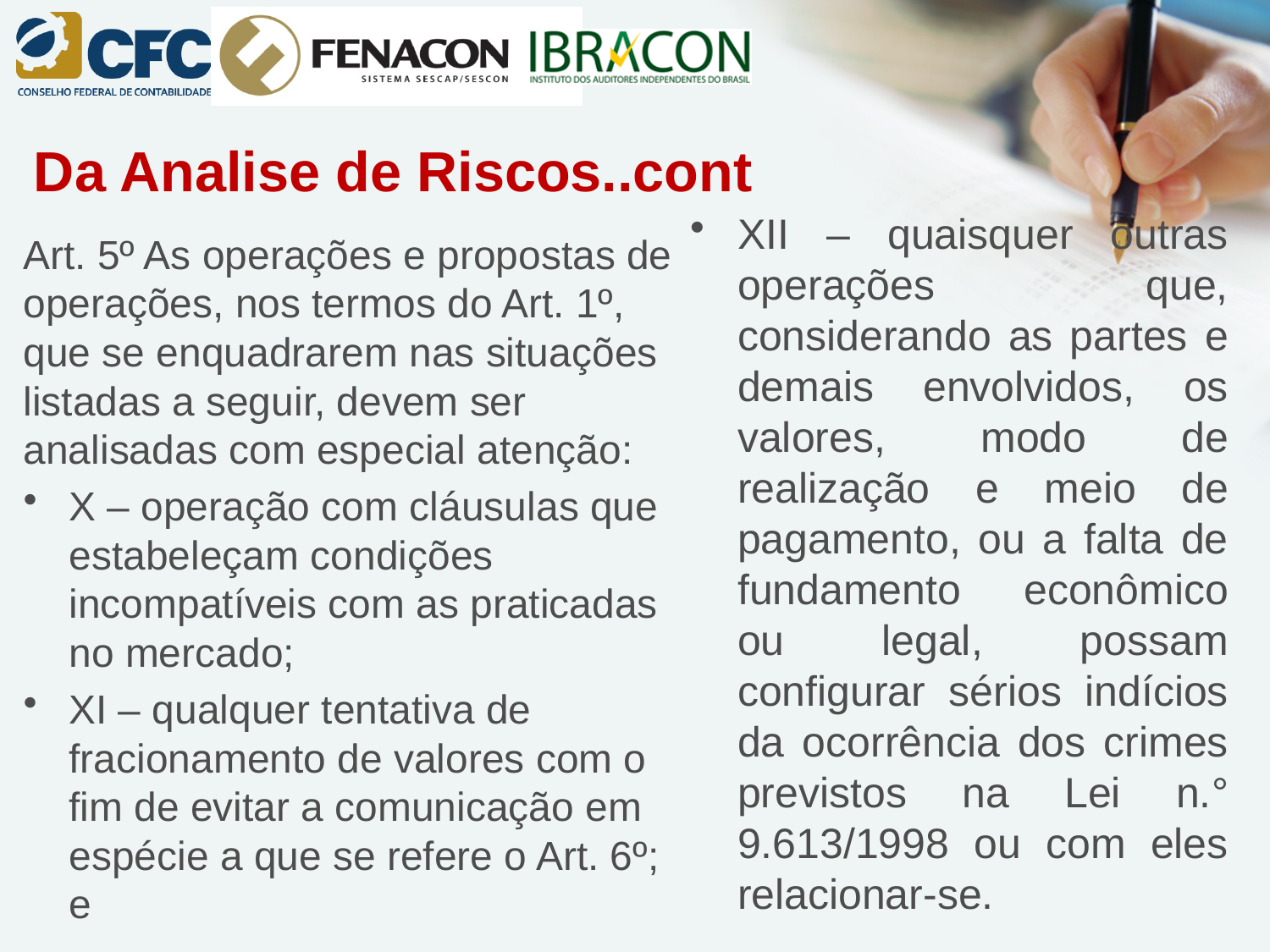

# Da Analise de Riscos..cont
XII – quaisquer outras operações que, considerando as partes e demais envolvidos, os valores, modo de realização e meio de pagamento, ou a falta de fundamento econômico ou legal, possam configurar sérios indícios da ocorrência dos crimes previstos na Lei n.° 9.613/1998 ou com eles relacionar-se.

Art. 5º As operações e propostas de operações, nos termos do Art. 1º, que se enquadrarem nas situações listadas a seguir, devem ser analisadas com especial atenção:
X – operação com cláusulas que estabeleçam condições incompatíveis com as praticadas no mercado;
XI – qualquer tentativa de fracionamento de valores com o fim de evitar a comunicação em espécie a que se refere o Art. 6º; e